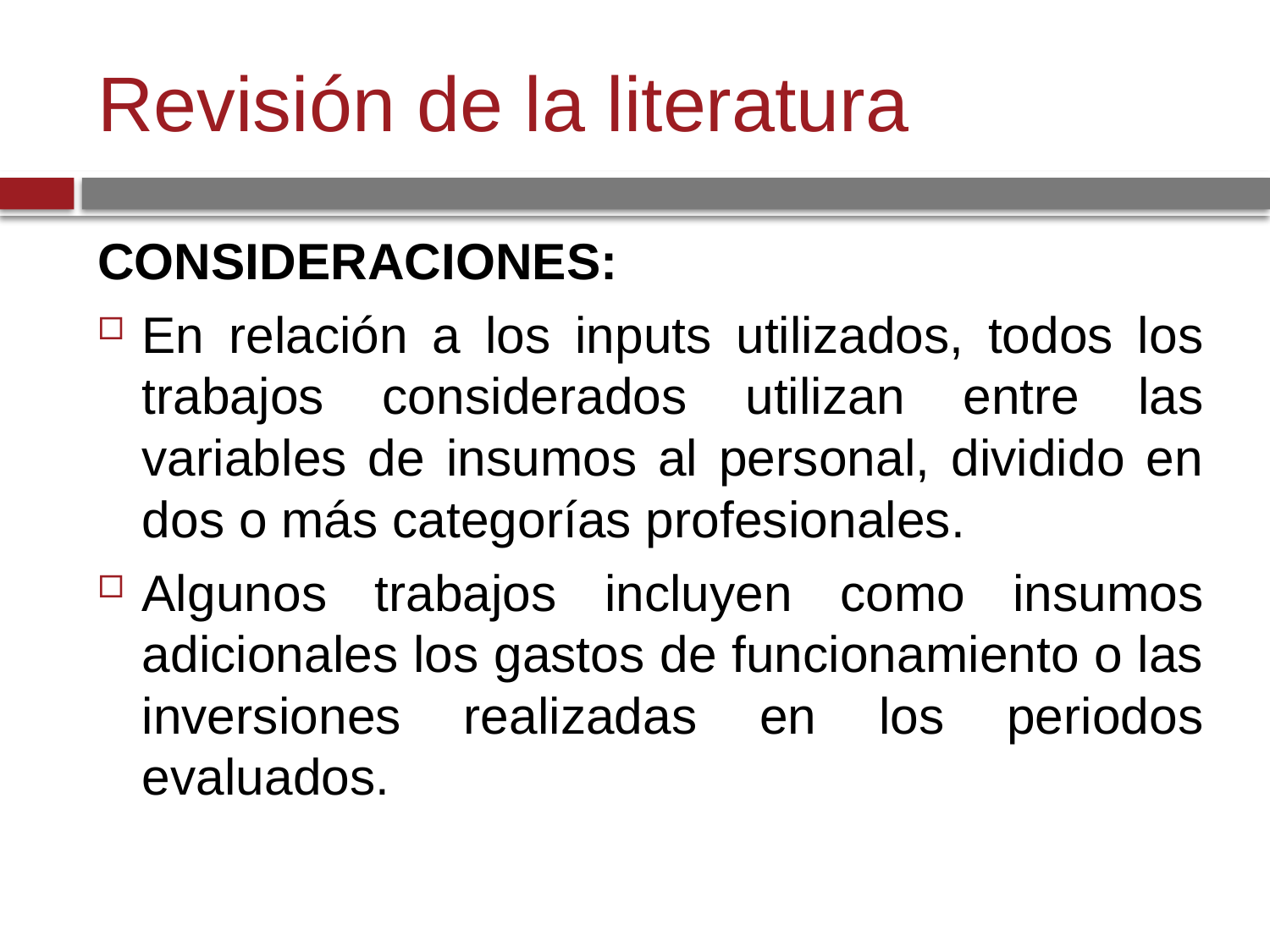

# Revisión de la literatura
CONSIDERACIONES:
En relación a los inputs utilizados, todos los trabajos considerados utilizan entre las variables de insumos al personal, dividido en dos o más categorías profesionales.
Algunos trabajos incluyen como insumos adicionales los gastos de funcionamiento o las inversiones realizadas en los periodos evaluados.